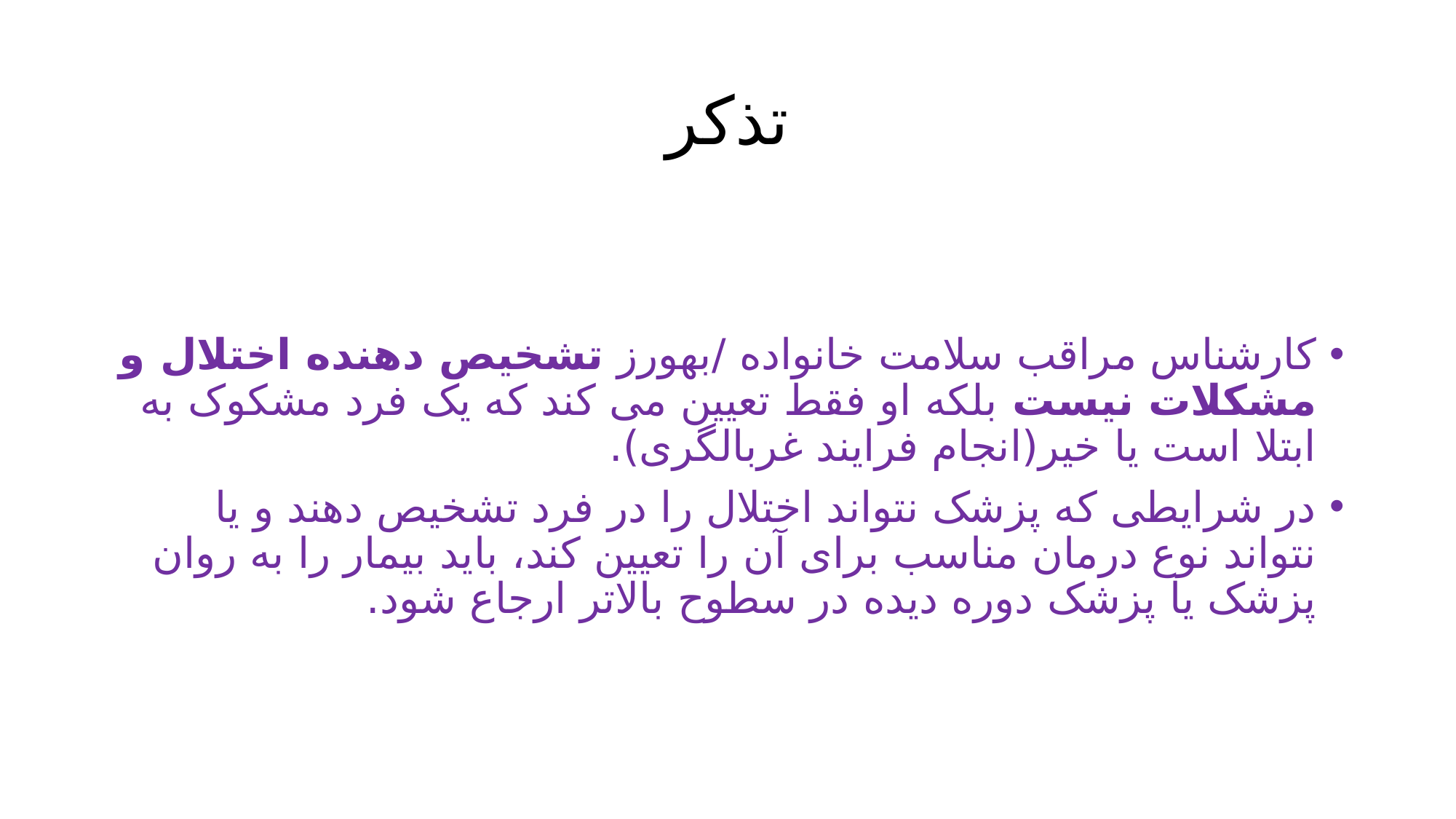

# تذکر
کارشناس مراقب سلامت خانواده /بهورز تشخیص دهنده اختلال و مشکلات نیست بلکه او فقط تعیین می کند که یک فرد مشکوک به ابتلا است یا خیر(انجام فرایند غربالگری).
در شرایطی که پزشک نتواند اختلال را در فرد تشخیص دهند و یا نتواند نوع درمان مناسب برای آن را تعیین کند، باید بیمار را به روان پزشک یا پزشک دوره دیده در سطوح بالاتر ارجاع شود.